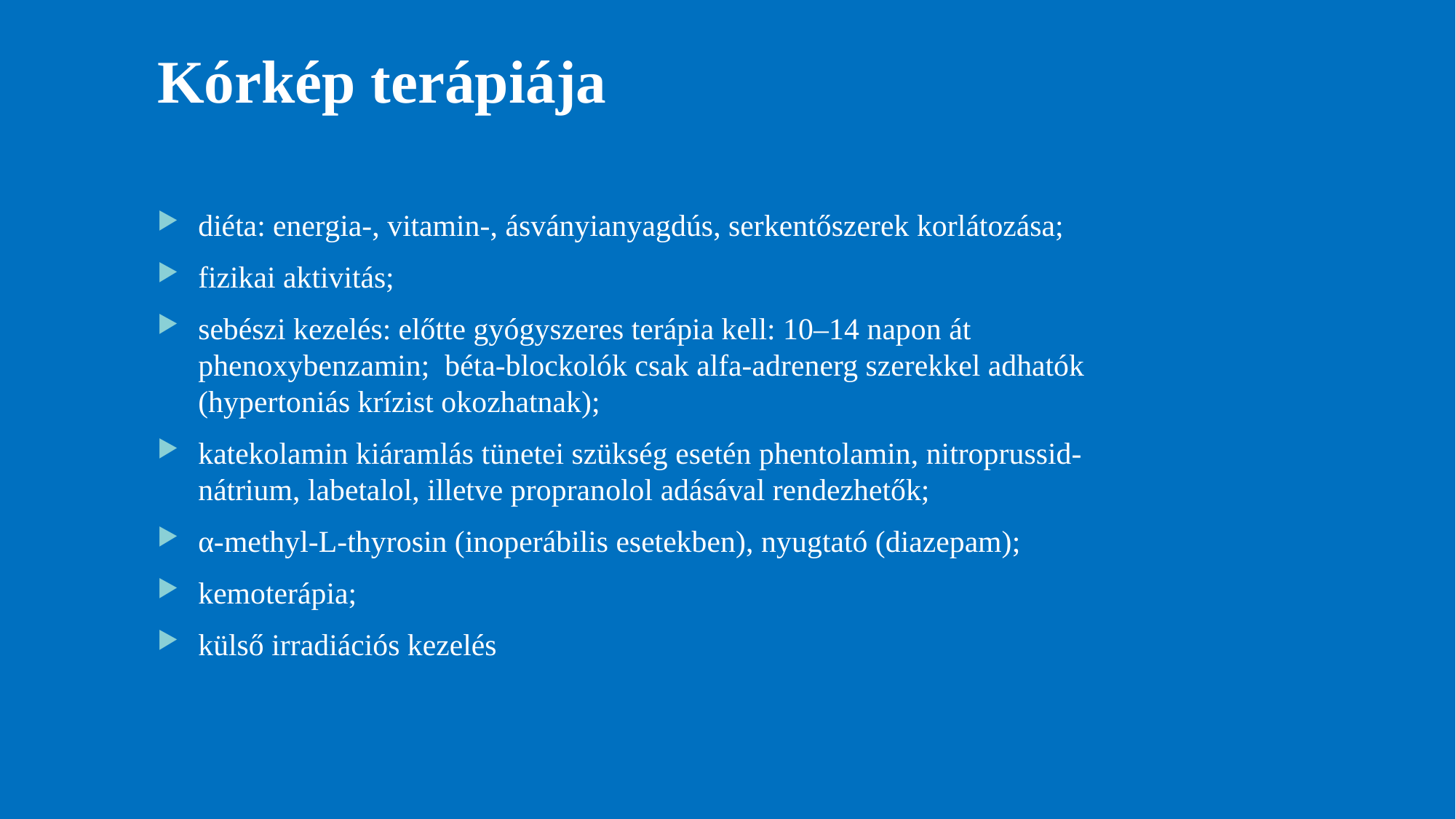

# Kórkép terápiája
diéta: energia-, vitamin-, ásványianyagdús, serkentőszerek korlátozása;
fizikai aktivitás;
sebészi kezelés: előtte gyógyszeres terápia kell: 10–14 napon át phenoxybenzamin;  béta-blockolók csak alfa-adrenerg szerekkel adhatók (hypertoniás krízist okozhatnak);
katekolamin kiáramlás tünetei szükség esetén phentolamin, nitroprussid-nátrium, labetalol, illetve propranolol adásával rendezhetők;
α-methyl-L-thyrosin (inoperábilis esetekben), nyugtató (diazepam);
kemoterápia;
külső irradiációs kezelés